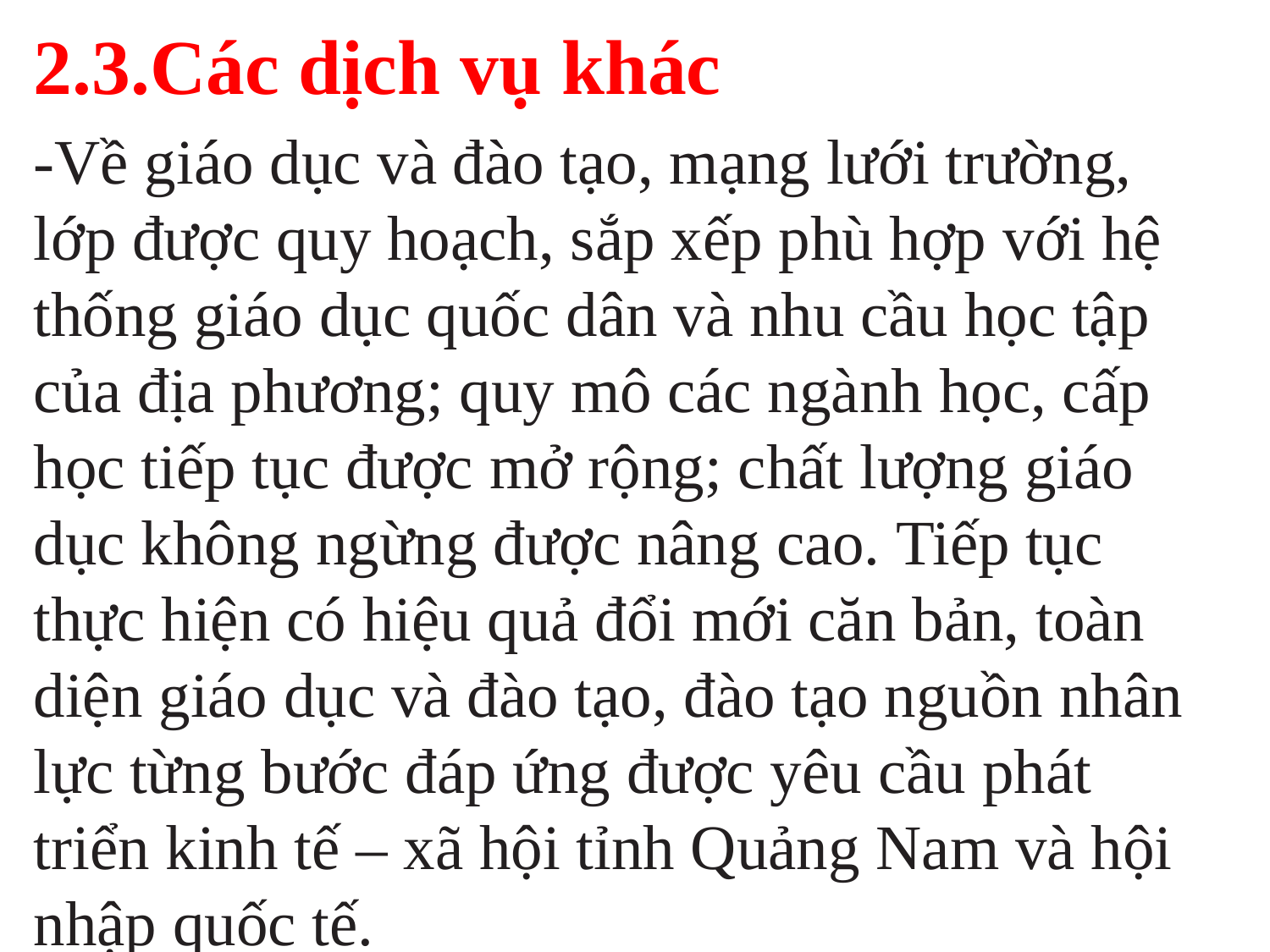

2.3.Các dịch vụ khác
-Về giáo dục và đào tạo, mạng lưới trường, lớp được quy hoạch, sắp xếp phù hợp với hệ thống giáo dục quốc dân và nhu cầu học tập của địa phương; quy mô các ngành học, cấp học tiếp tục được mở rộng; chất lượng giáo dục không ngừng được nâng cao. Tiếp tục thực hiện có hiệu quả đổi mới căn bản, toàn diện giáo dục và đào tạo, đào tạo nguồn nhân lực từng bước đáp ứng được yêu cầu phát triển kinh tế – xã hội tỉnh Quảng Nam và hội nhập quốc tế.